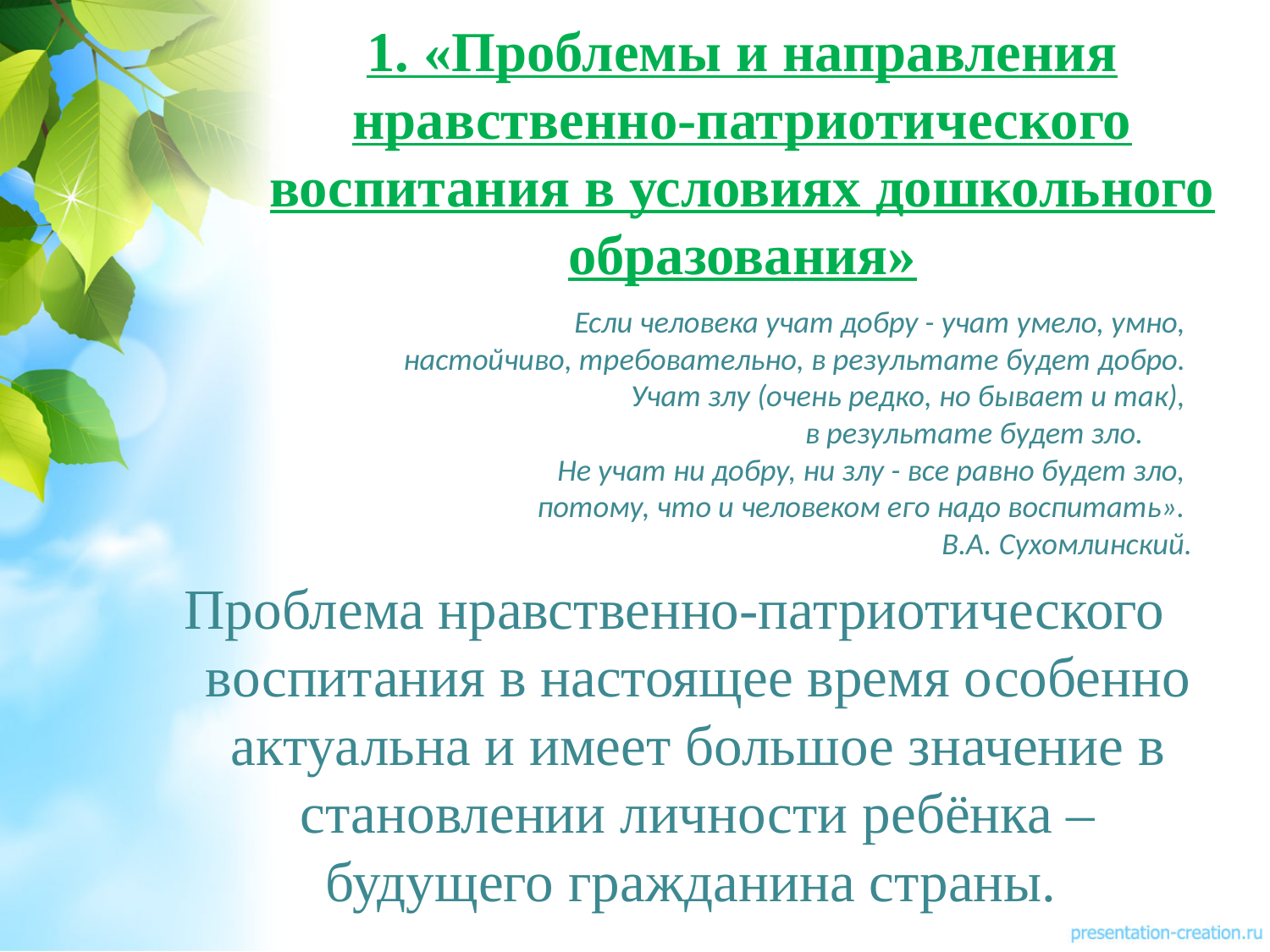

# 1. «Проблемы и направления нравственно-патриотического воспитания в условиях дошкольного образования»
Если человека учат добру - учат умело, умно, 
 настойчиво, требовательно, в результате будет добро. 
 Учат злу (очень редко, но бывает и так), 
в результате будет зло.       
 Не учат ни добру, ни злу - все равно будет зло, 
 потому, что и человеком его надо воспитать». 
  В.А. Сухомлинский.
Проблема нравственно-патриотического воспитания в настоящее время особенно актуальна и имеет большое значение в становлении личности ребёнка – будущего гражданина страны.